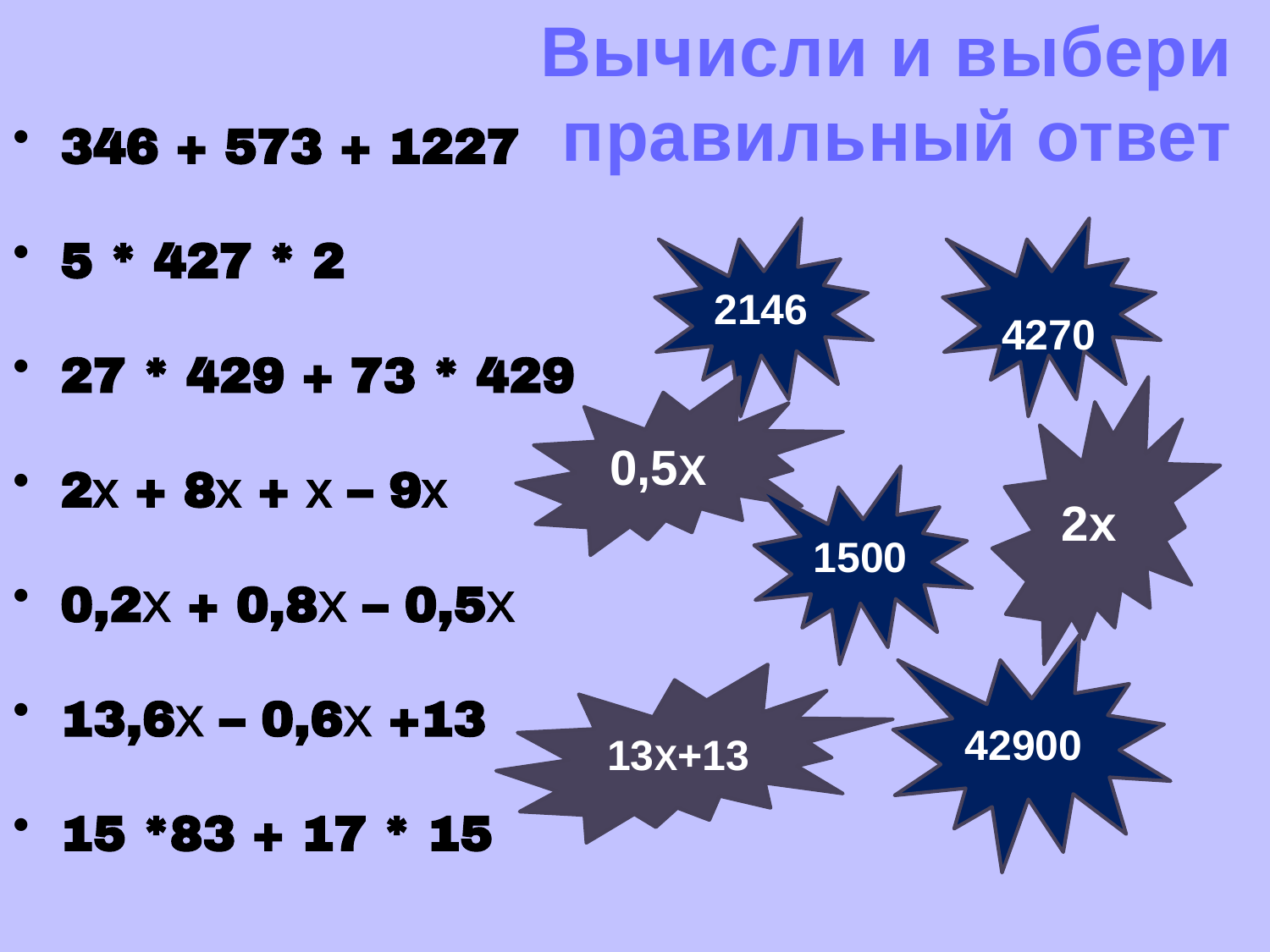

Вычисли и выбери
правильный ответ
346 + 573 + 1227

5 * 427 * 2

27 * 429 + 73 * 429

2х + 8х + х – 9х

0,2Х + 0,8Х – 0,5Х

13,6Х – 0,6Х +13

15 *83 + 17 * 15
2146

4270
0,5Х
2х
1500
42900
13Х+13